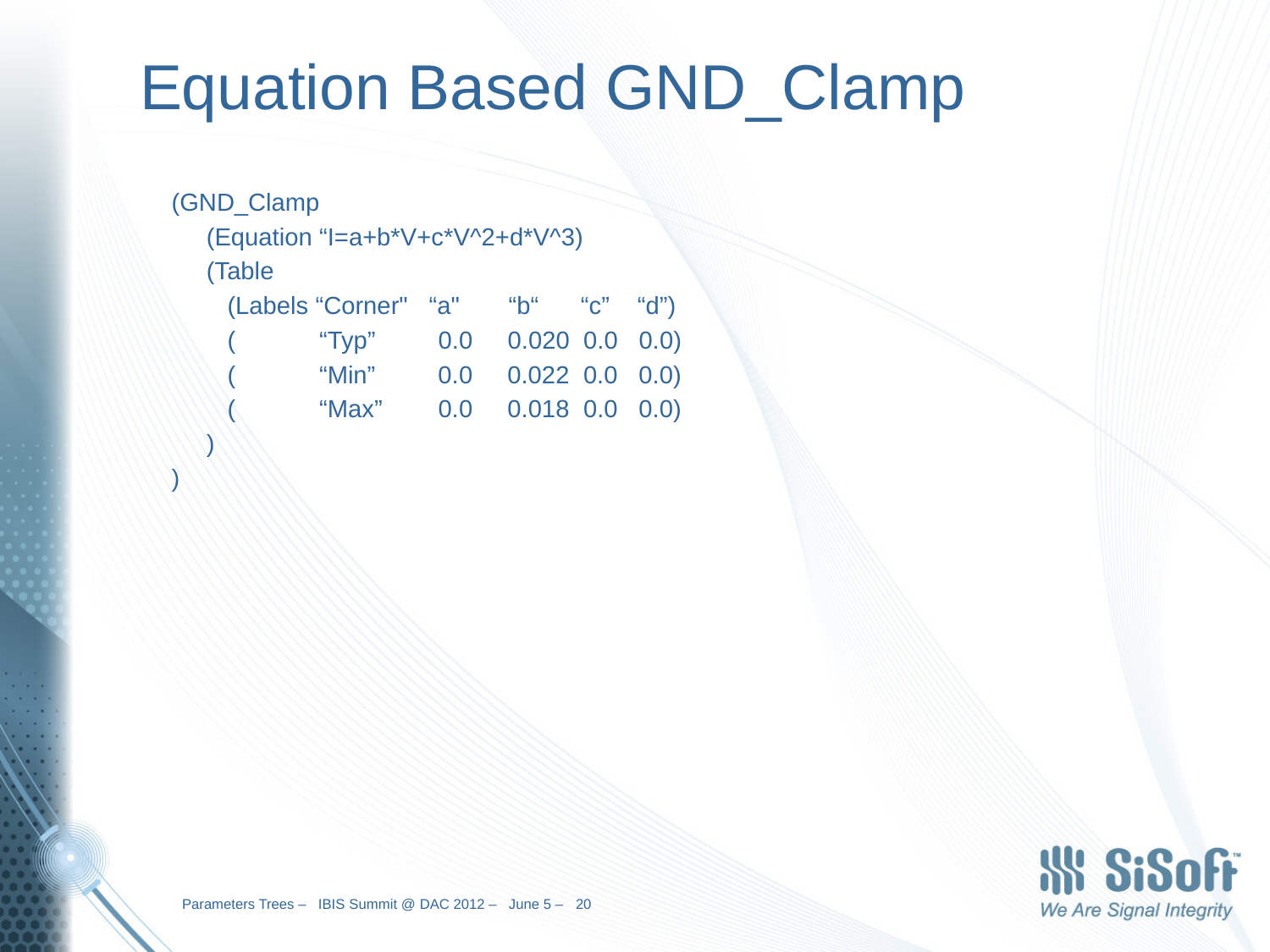

# Equation Based GND_Clamp
(GND_Clamp
     (Equation “I=a+b*V+c*V^2+d*V^3)
     (Table
        (Labels “Corner"   “a"       “b“      “c”    “d”)
        (            “Typ”         0.0     0.020  0.0   0.0)
        (            “Min”         0.0     0.022  0.0   0.0)
        (            “Max”        0.0     0.018  0.0   0.0)
     )
)
Parameters Trees –   IBIS Summit @ DAC 2012 –   June 5 –   20